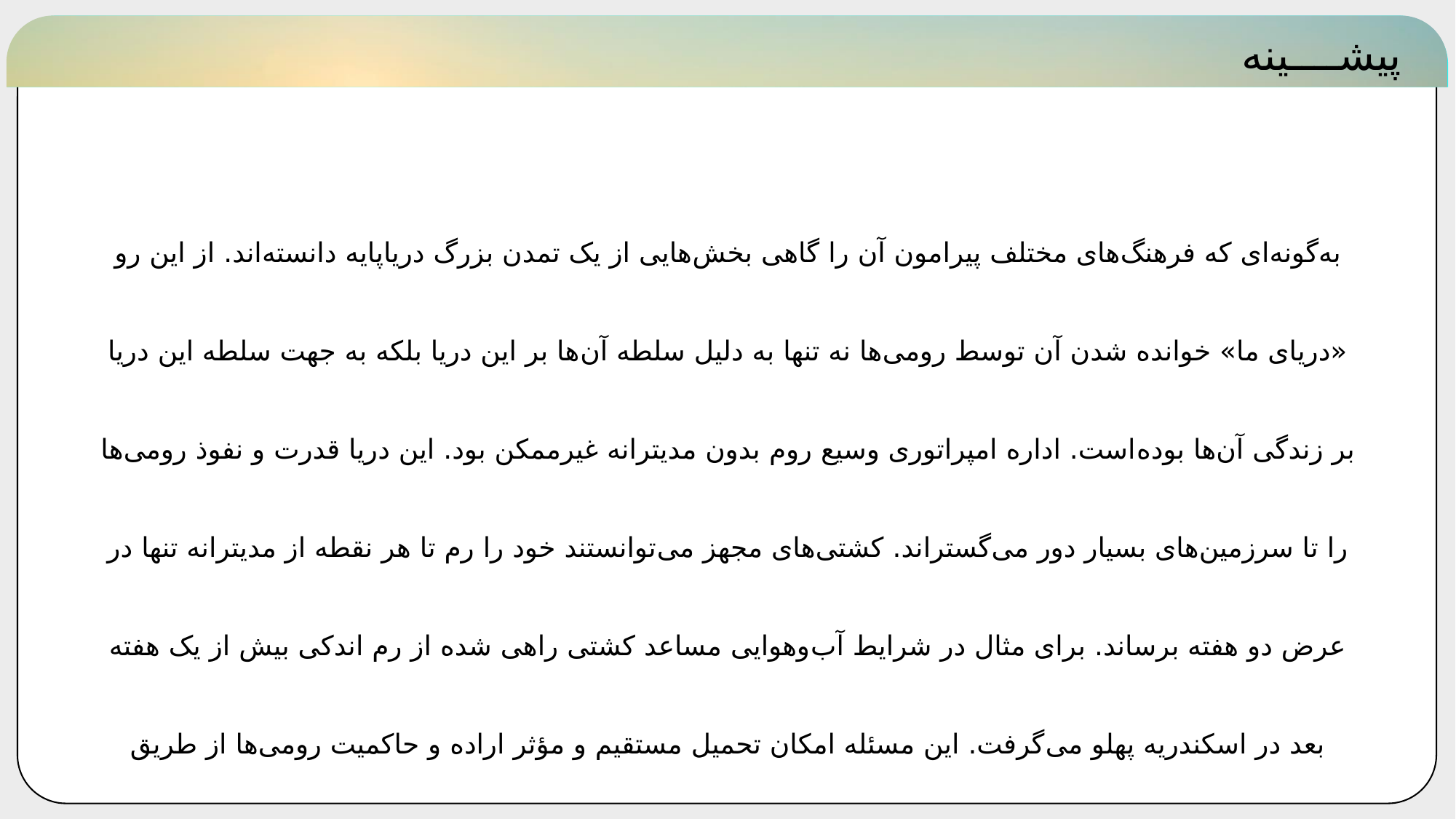

پیشــــینه
به‌گونه‌ای که فرهنگ‌های مختلف پیرامون آن را گاهی بخش‌هایی از یک تمدن بزرگ دریاپایه دانسته‌اند. از این رو «دریای ما» خوانده شدن آن توسط رومی‌ها نه تنها به دلیل سلطه آن‌ها بر این دریا بلکه به جهت سلطه این دریا بر زندگی آن‌ها بوده‌است. اداره امپراتوری وسیع روم بدون مدیترانه غیرممکن بود. این دریا قدرت و نفوذ رومی‌ها را تا سرزمین‌های بسیار دور می‌گستراند. کشتی‌های مجهز می‌توانستند خود را رم تا هر نقطه از مدیترانه تنها در عرض دو هفته برساند. برای مثال در شرایط آب‌وهوایی مساعد کشتی راهی شده از رم اندکی بیش از یک هفته بعد در اسکندریه پهلو می‌گرفت. این مسئله امکان تحمیل مستقیم و مؤثر اراده و حاکمیت رومی‌ها از طریق بازوی نظامی را فراهم می‌آورد.